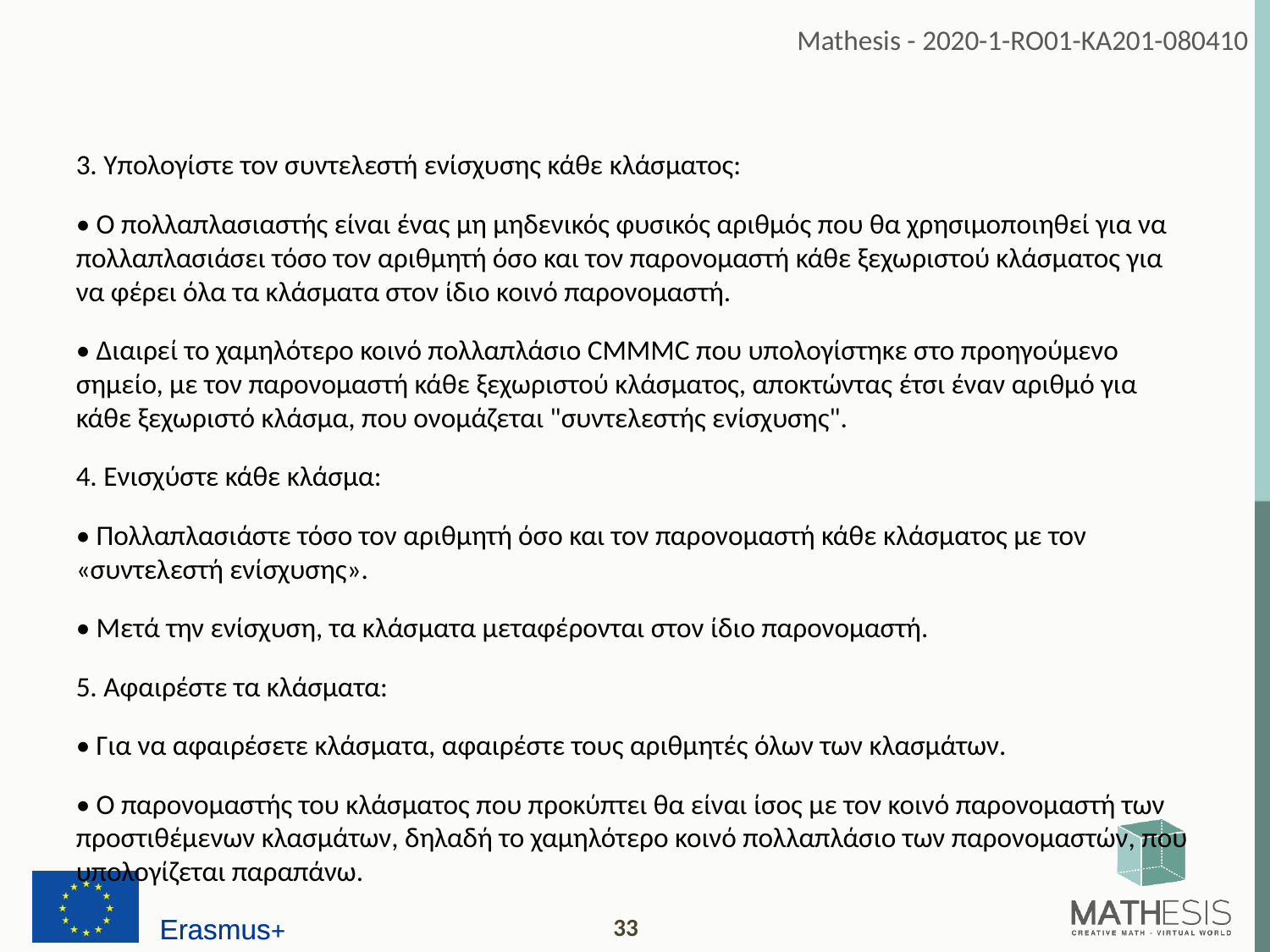

3. Υπολογίστε τον συντελεστή ενίσχυσης κάθε κλάσματος:
• Ο πολλαπλασιαστής είναι ένας μη μηδενικός φυσικός αριθμός που θα χρησιμοποιηθεί για να πολλαπλασιάσει τόσο τον αριθμητή όσο και τον παρονομαστή κάθε ξεχωριστού κλάσματος για να φέρει όλα τα κλάσματα στον ίδιο κοινό παρονομαστή.
• Διαιρεί το χαμηλότερο κοινό πολλαπλάσιο CMMMC που υπολογίστηκε στο προηγούμενο σημείο, με τον παρονομαστή κάθε ξεχωριστού κλάσματος, αποκτώντας έτσι έναν αριθμό για κάθε ξεχωριστό κλάσμα, που ονομάζεται "συντελεστής ενίσχυσης".
4. Ενισχύστε κάθε κλάσμα:
• Πολλαπλασιάστε τόσο τον αριθμητή όσο και τον παρονομαστή κάθε κλάσματος με τον «συντελεστή ενίσχυσης».
• Μετά την ενίσχυση, τα κλάσματα μεταφέρονται στον ίδιο παρονομαστή.
5. Αφαιρέστε τα κλάσματα:
• Για να αφαιρέσετε κλάσματα, αφαιρέστε τους αριθμητές όλων των κλασμάτων.
• Ο παρονομαστής του κλάσματος που προκύπτει θα είναι ίσος με τον κοινό παρονομαστή των προστιθέμενων κλασμάτων, δηλαδή το χαμηλότερο κοινό πολλαπλάσιο των παρονομαστών, που υπολογίζεται παραπάνω.